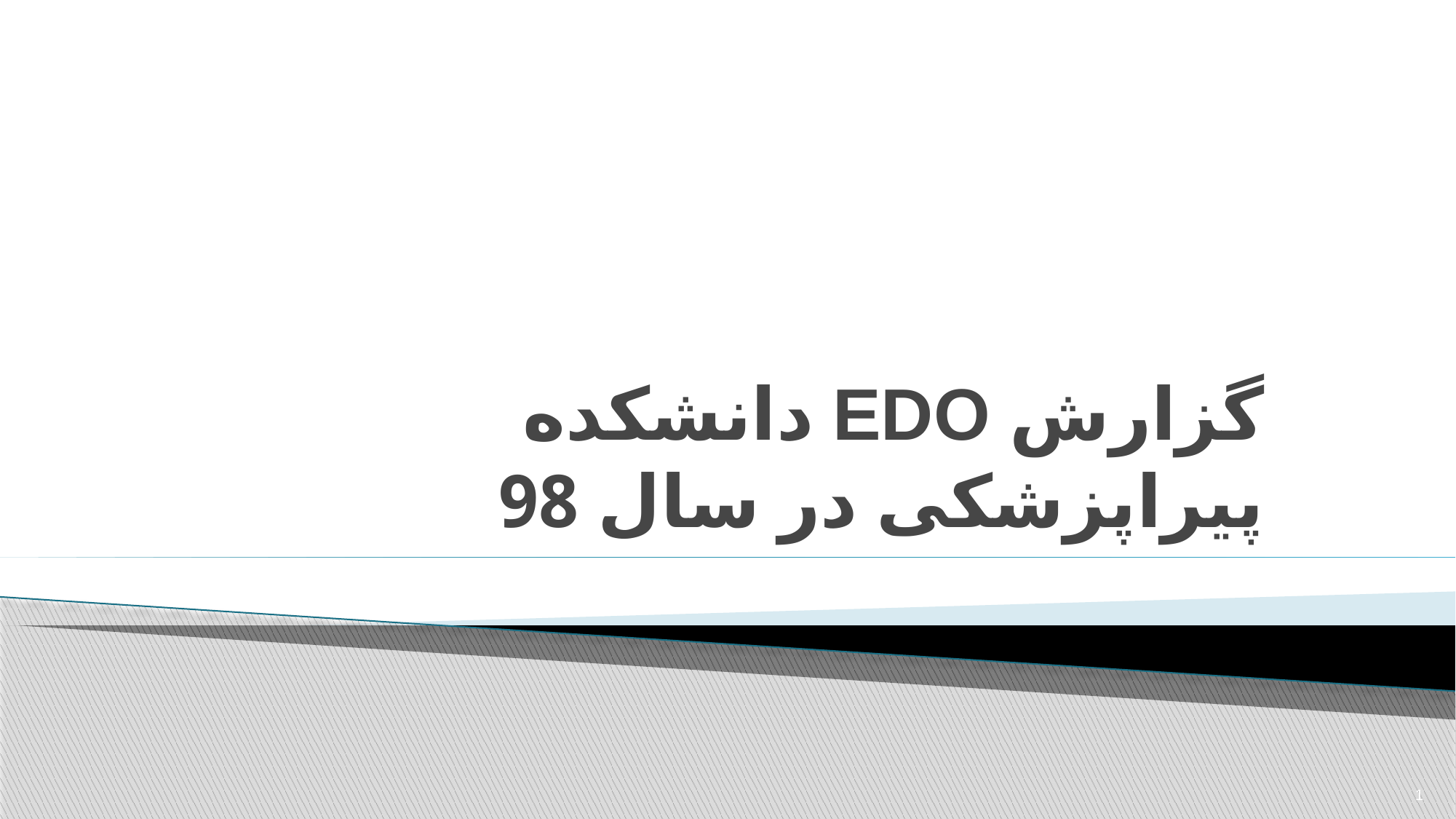

# گزارش EDO دانشکده پیراپزشکی در سال 98
1